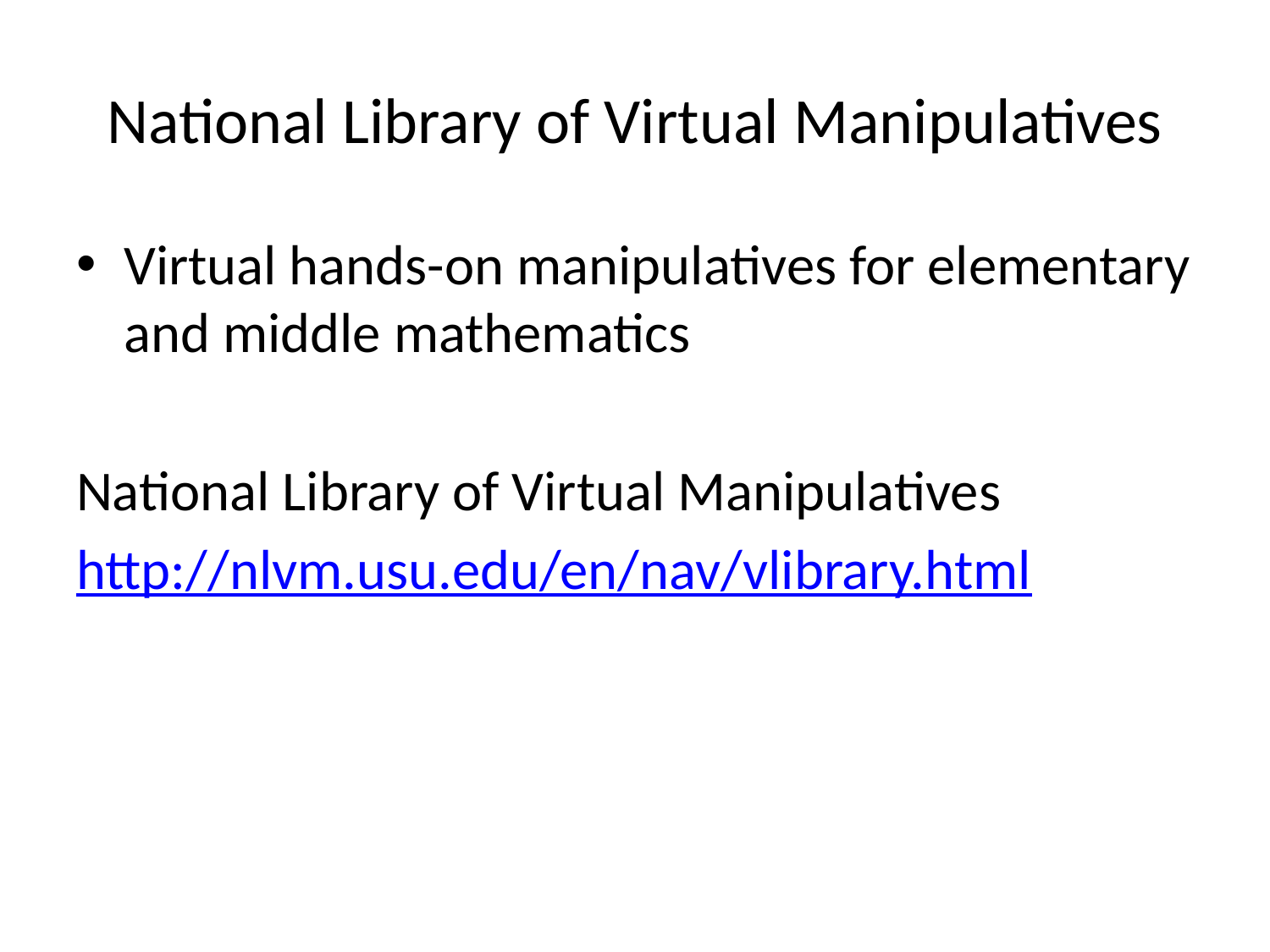

# National Library of Virtual Manipulatives
Virtual hands-on manipulatives for elementary and middle mathematics

National Library of Virtual Manipulatives
http://nlvm.usu.edu/en/nav/vlibrary.html